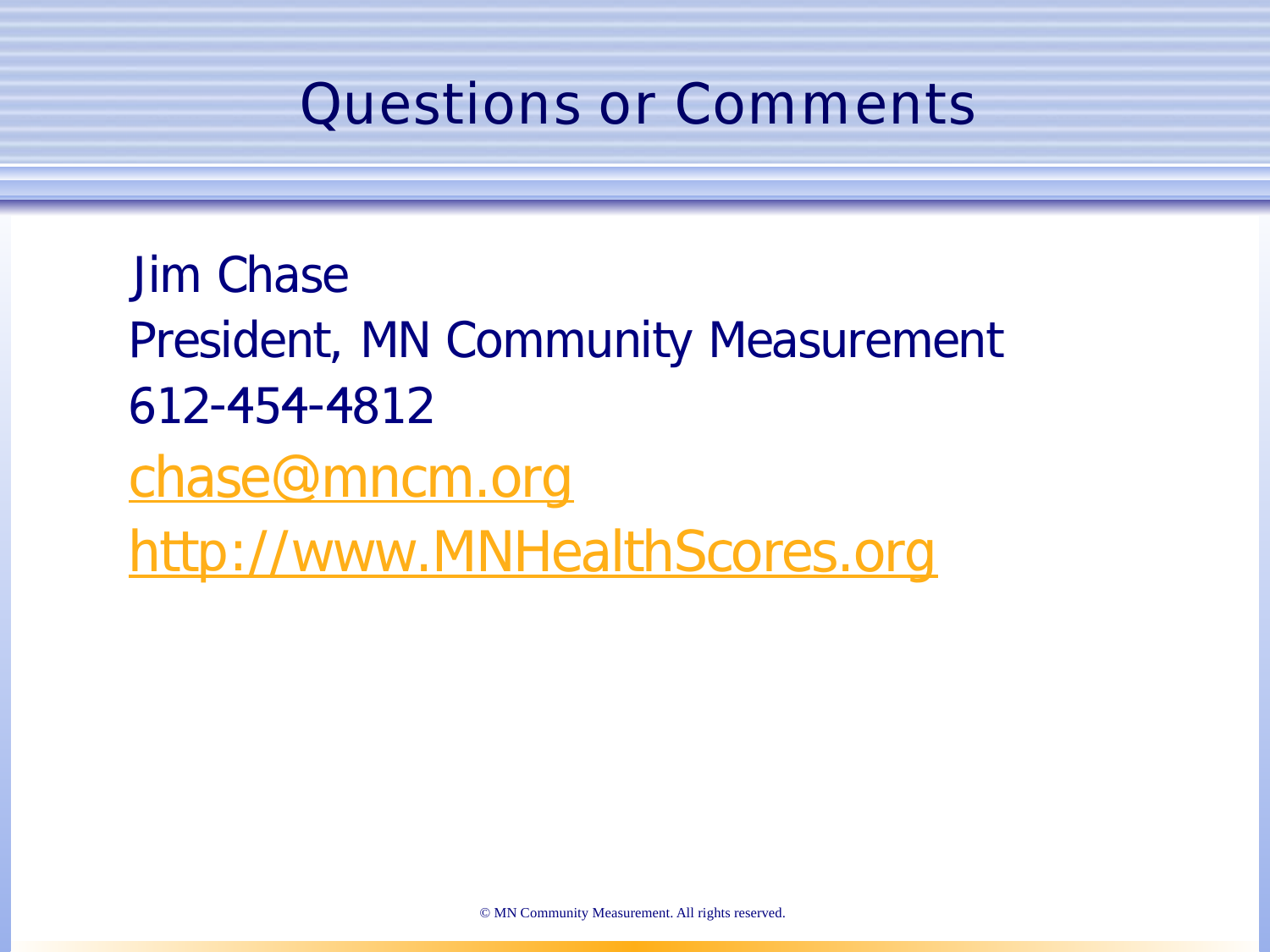

# Questions or Comments
Jim Chase
President, MN Community Measurement
612-454-4812
chase@mncm.org
http://www.MNHealthScores.org

© MN Community Measurement. All rights reserved.